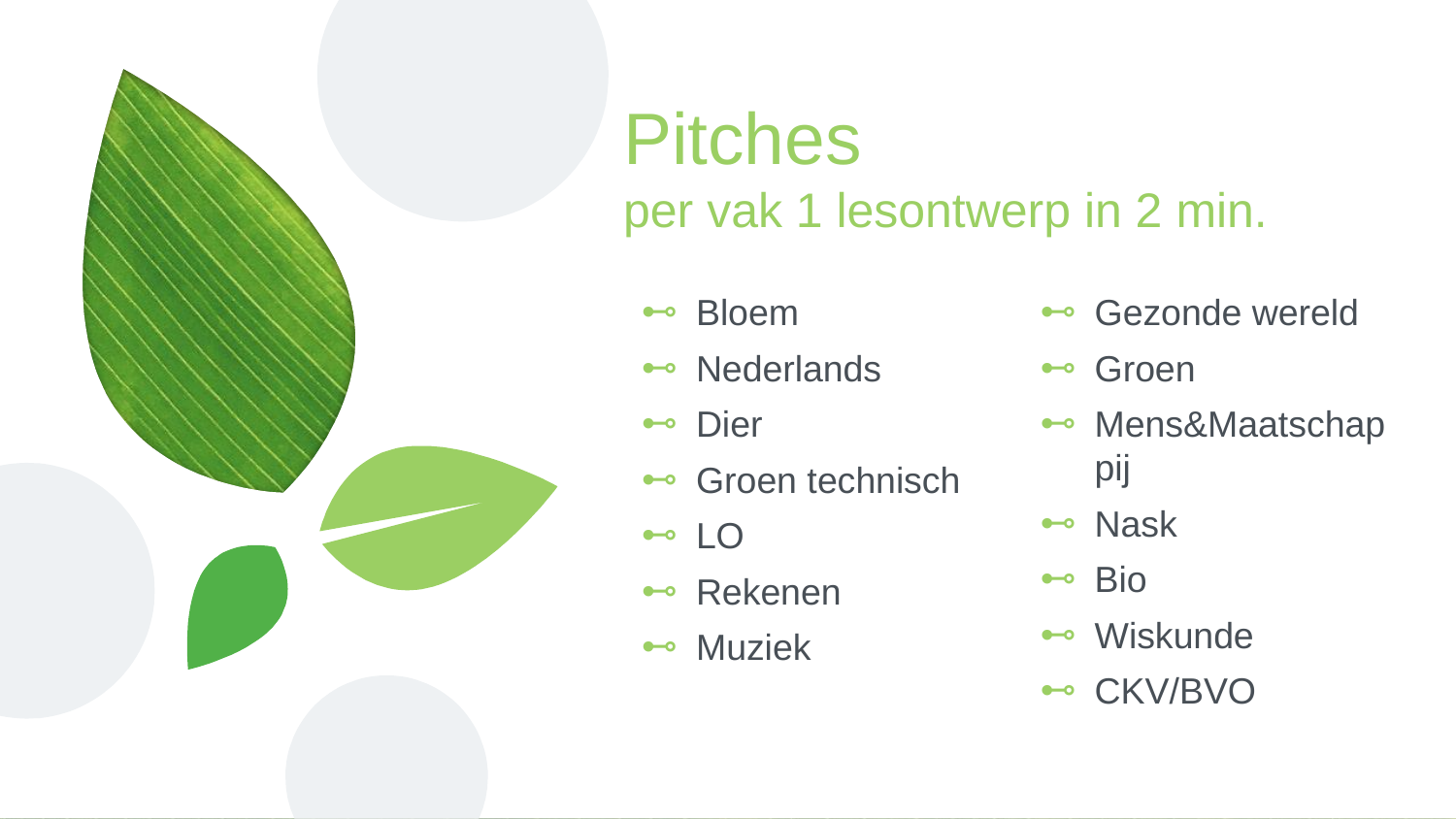

# Pitches per vak 1 lesontwerp in 2 min.
Bloem
Nederlands
Dier
Groen technisch
LO
Rekenen
Muziek

Gezonde wereld
Groen
Mens&Maatschappij
Nask
Bio
Wiskunde
CKV/BVO